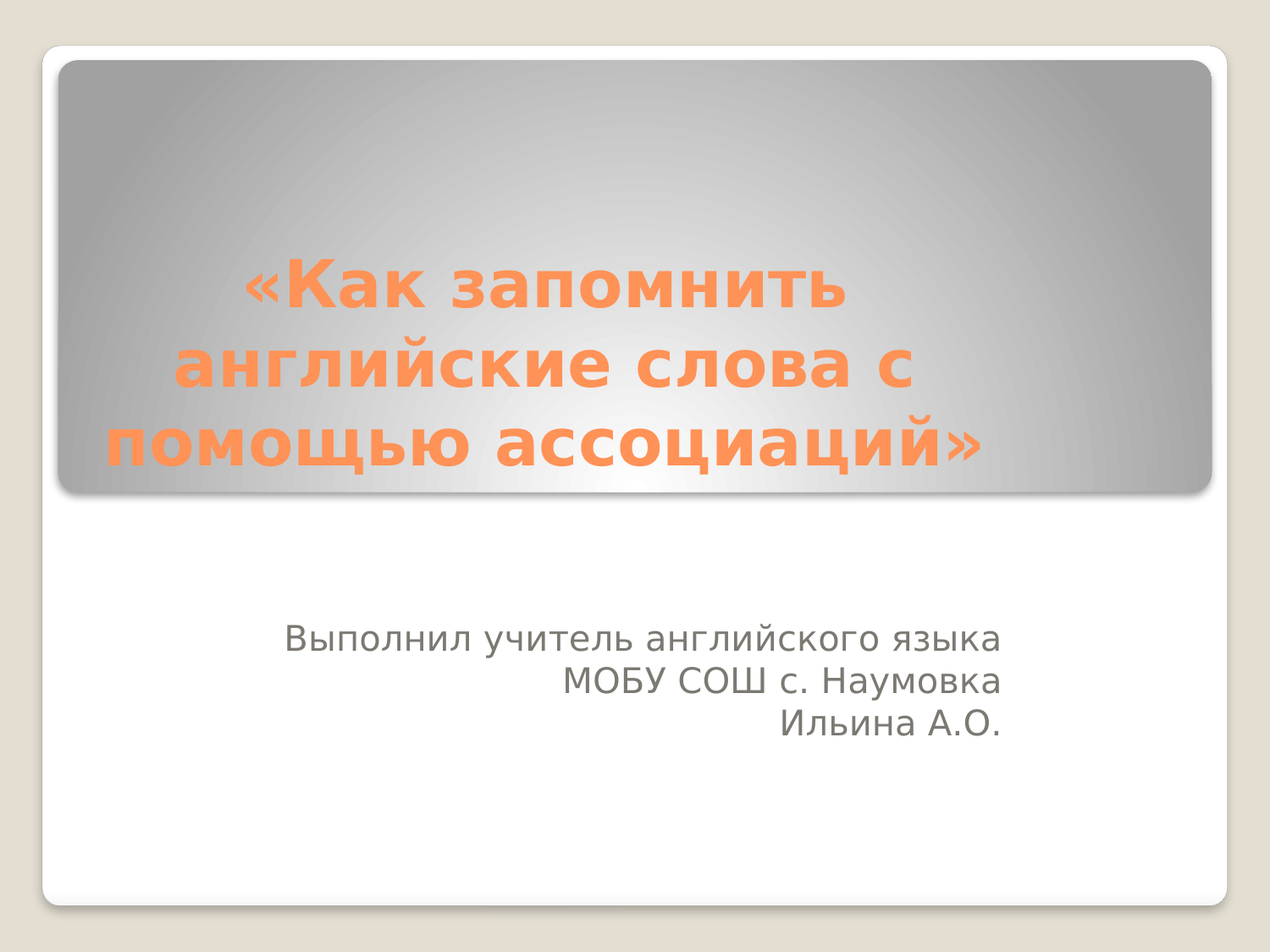

# «Как запомнить английские слова с помощью ассоциаций»
Выполнил учитель английского языка
МОБУ СОШ с. Наумовка
Ильина А.О.